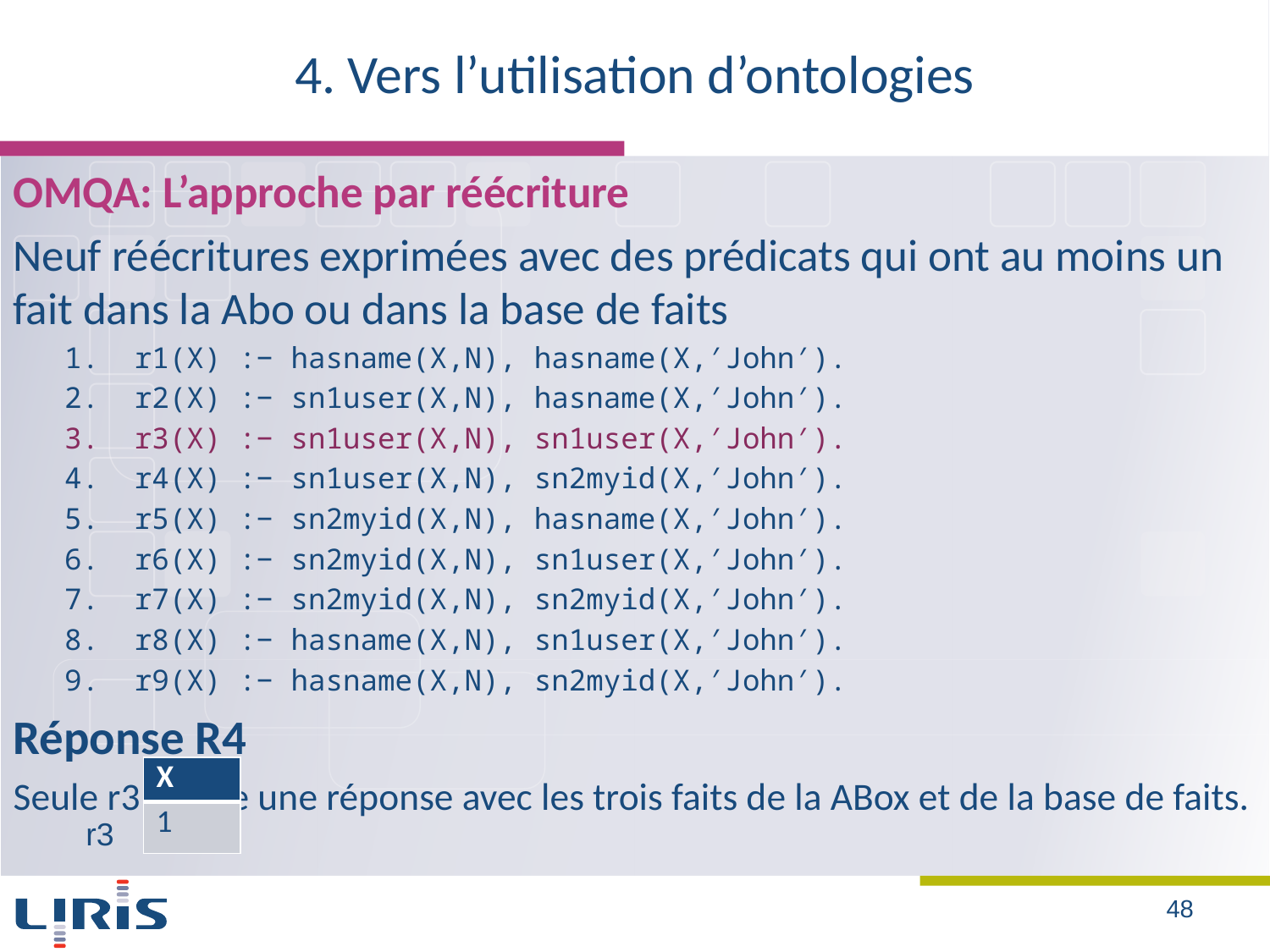

# 4. Vers l’utilisation d’ontologies
OMQA: L’approche par réécriture
Neuf réécritures exprimées avec des prédicats qui ont au moins un fait dans la Abo ou dans la base de faits
r1(X) :− hasname(X,N), hasname(X,′John′).
r2(X) :− sn1user(X,N), hasname(X,′John′).
r3(X) :− sn1user(X,N), sn1user(X,′John′).
r4(X) :− sn1user(X,N), sn2myid(X,′John′).
r5(X) :− sn2myid(X,N), hasname(X,′John′).
r6(X) :− sn2myid(X,N), sn1user(X,′John′).
r7(X) :− sn2myid(X,N), sn2myid(X,′John′).
r8(X) :− hasname(X,N), sn1user(X,′John′).
r9(X) :− hasname(X,N), sn2myid(X,′John′).
Réponse R4
Seule r3 donne une réponse avec les trois faits de la ABox et de la base de faits.
| X |
| --- |
| 1 |
r3
48